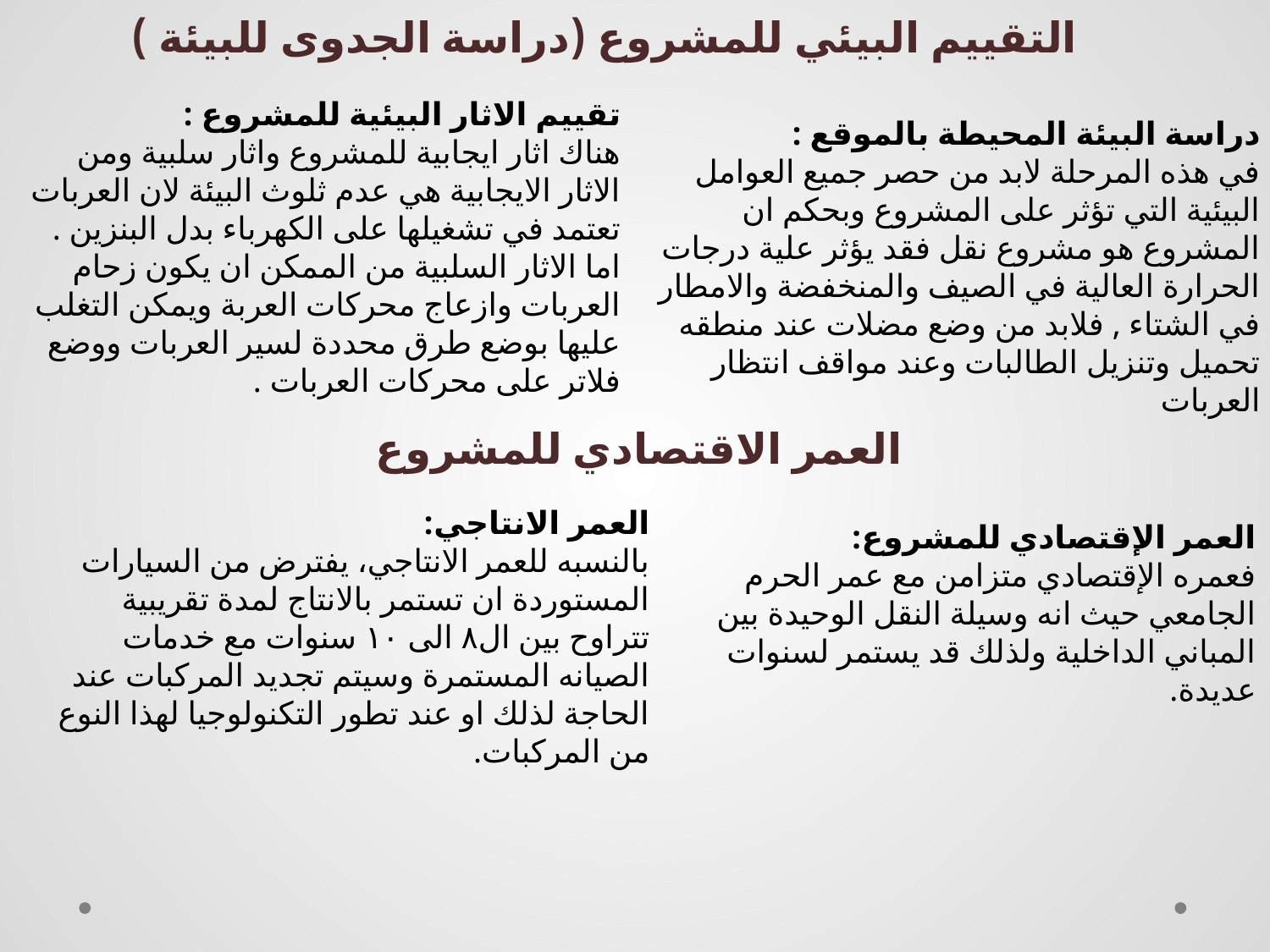

التقييم البيئي للمشروع (دراسة الجدوى للبيئة )
تقييم الاثار البيئية للمشروع :
هناك اثار ايجابية للمشروع واثار سلبية ومن الاثار الايجابية هي عدم ثلوث البيئة لان العربات تعتمد في تشغيلها على الكهرباء بدل البنزين .
اما الاثار السلبية من الممكن ان يكون زحام العربات وازعاج محركات العربة ويمكن التغلب عليها بوضع طرق محددة لسير العربات ووضع فلاتر على محركات العربات .
دراسة البيئة المحيطة بالموقع :
في هذه المرحلة لابد من حصر جميع العوامل البيئية التي تؤثر على المشروع وبحكم ان المشروع هو مشروع نقل فقد يؤثر علية درجات الحرارة العالية في الصيف والمنخفضة والامطار في الشتاء , فلابد من وضع مضلات عند منطقه تحميل وتنزيل الطالبات وعند مواقف انتظار العربات
العمر الاقتصادي للمشروع

العمر الإقتصادي للمشروع:
فعمره الإقتصادي متزامن مع عمر الحرم الجامعي حيث انه وسيلة النقل الوحيدة بين المباني الداخلية ولذلك قد يستمر لسنوات عديدة.

العمر الانتاجي:
بالنسبه للعمر الانتاجي، يفترض من السيارات المستوردة ان تستمر بالانتاج لمدة تقريبية تتراوح بين ال٨ الى ١٠ سنوات مع خدمات الصيانه المستمرة وسيتم تجديد المركبات عند الحاجة لذلك او عند تطور التكنولوجيا لهذا النوع من المركبات.